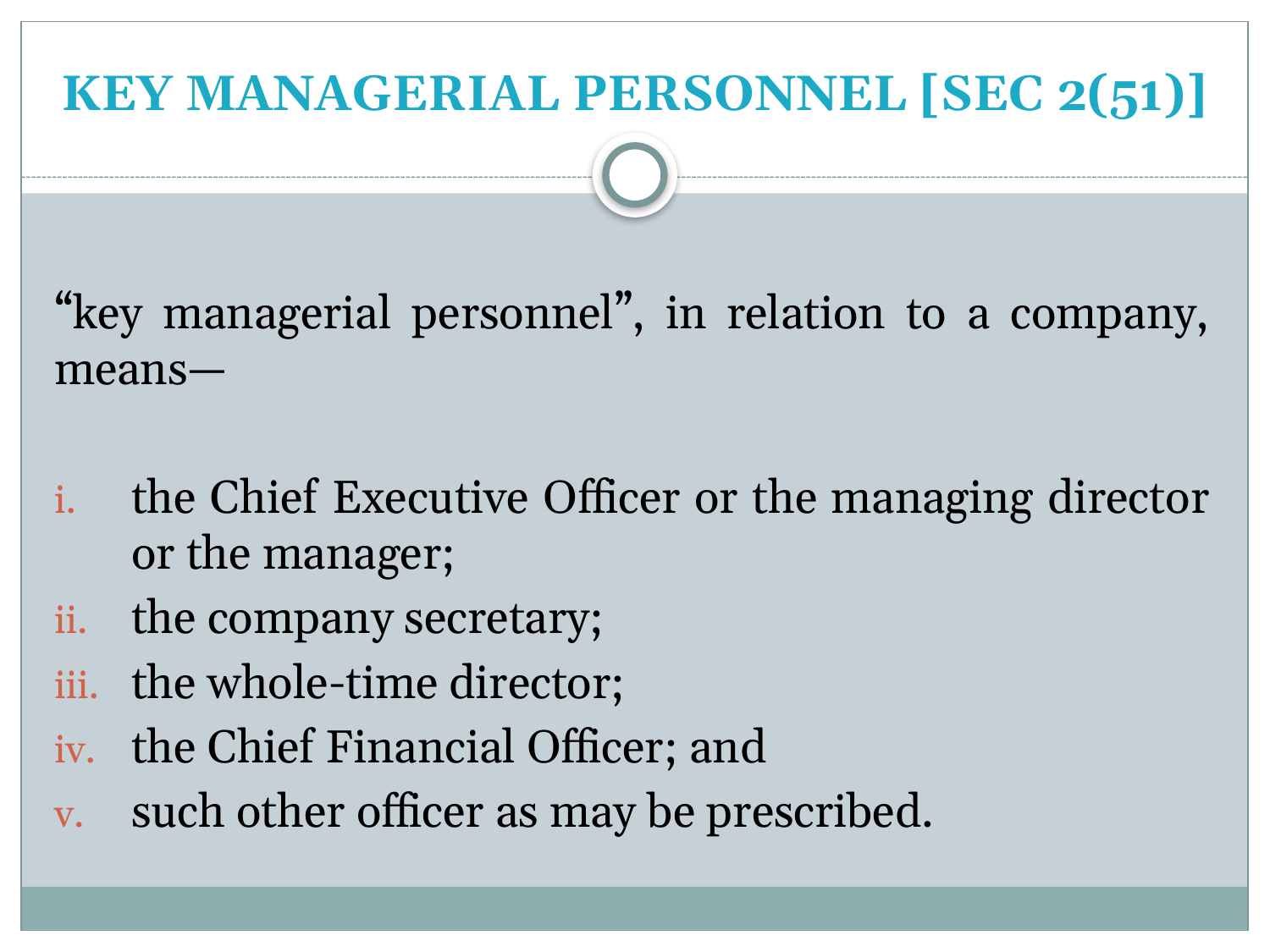

# key managerial personnel [Sec 2(51)]

“key managerial personnel”, in relation to a company, means—

the Chief Executive Officer or the managing director or the manager;
the company secretary;
the whole-time director;
the Chief Financial Officer; and
such other officer as may be prescribed.